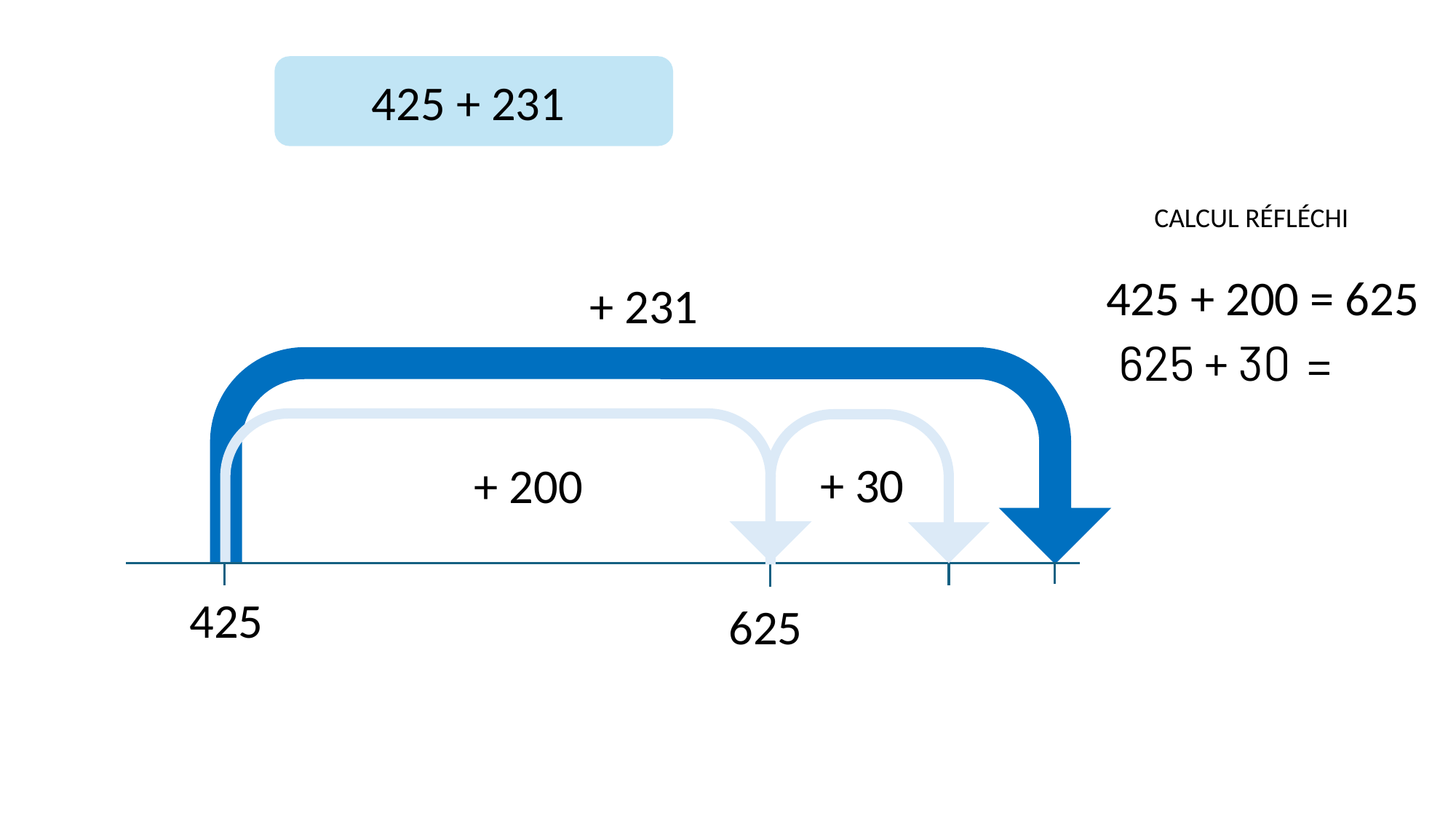

425 + 231
CALCUL RÉFLÉCHI
425 + 200 = 625
 + 231
625 + 30
=

 + 30
 + 200
425
625